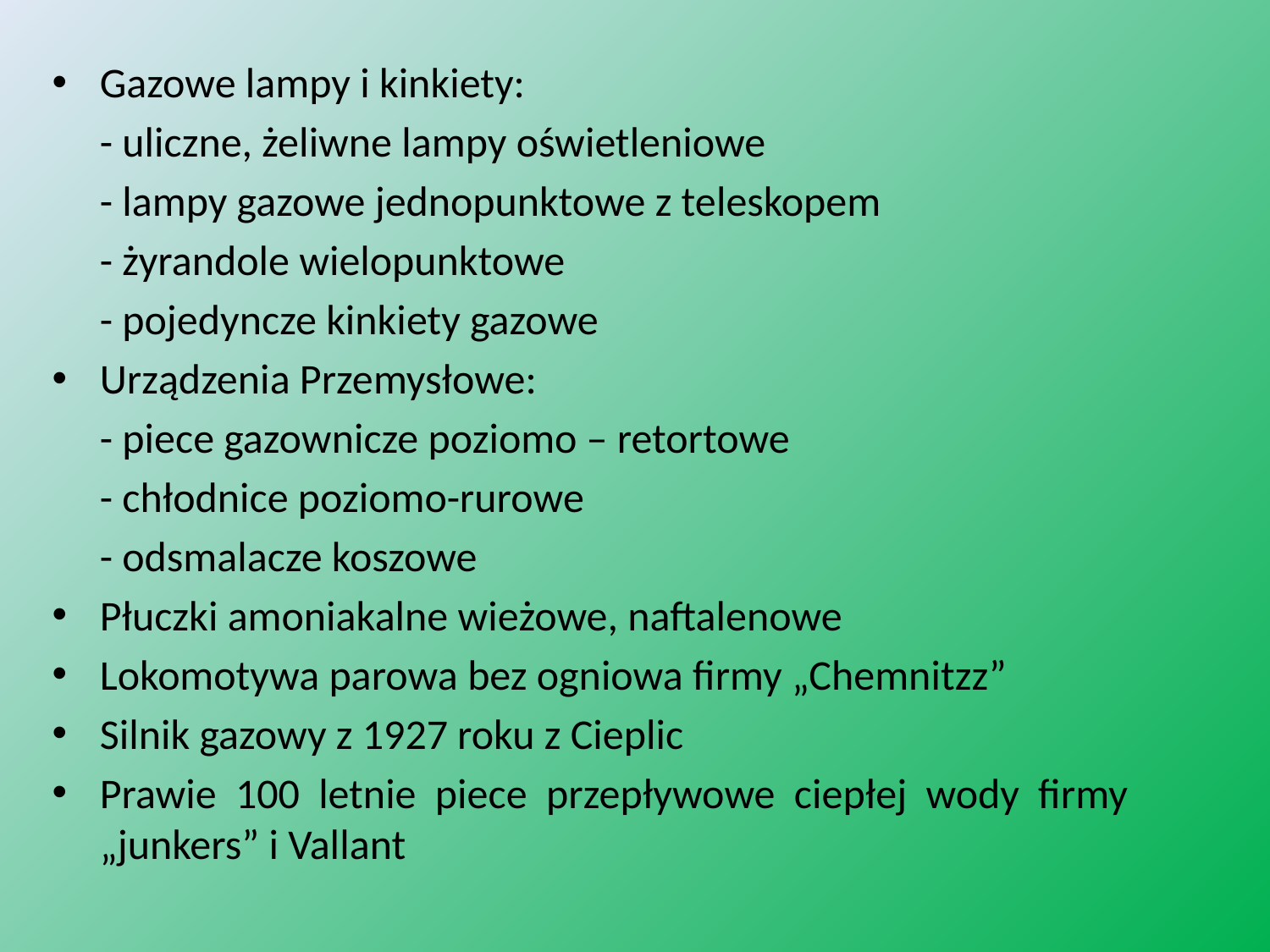

Gazowe lampy i kinkiety:
	- uliczne, żeliwne lampy oświetleniowe
	- lampy gazowe jednopunktowe z teleskopem
	- żyrandole wielopunktowe
	- pojedyncze kinkiety gazowe
Urządzenia Przemysłowe:
	- piece gazownicze poziomo – retortowe
	- chłodnice poziomo-rurowe
	- odsmalacze koszowe
Płuczki amoniakalne wieżowe, naftalenowe
Lokomotywa parowa bez ogniowa firmy „Chemnitzz”
Silnik gazowy z 1927 roku z Cieplic
Prawie 100 letnie piece przepływowe ciepłej wody firmy „junkers” i Vallant